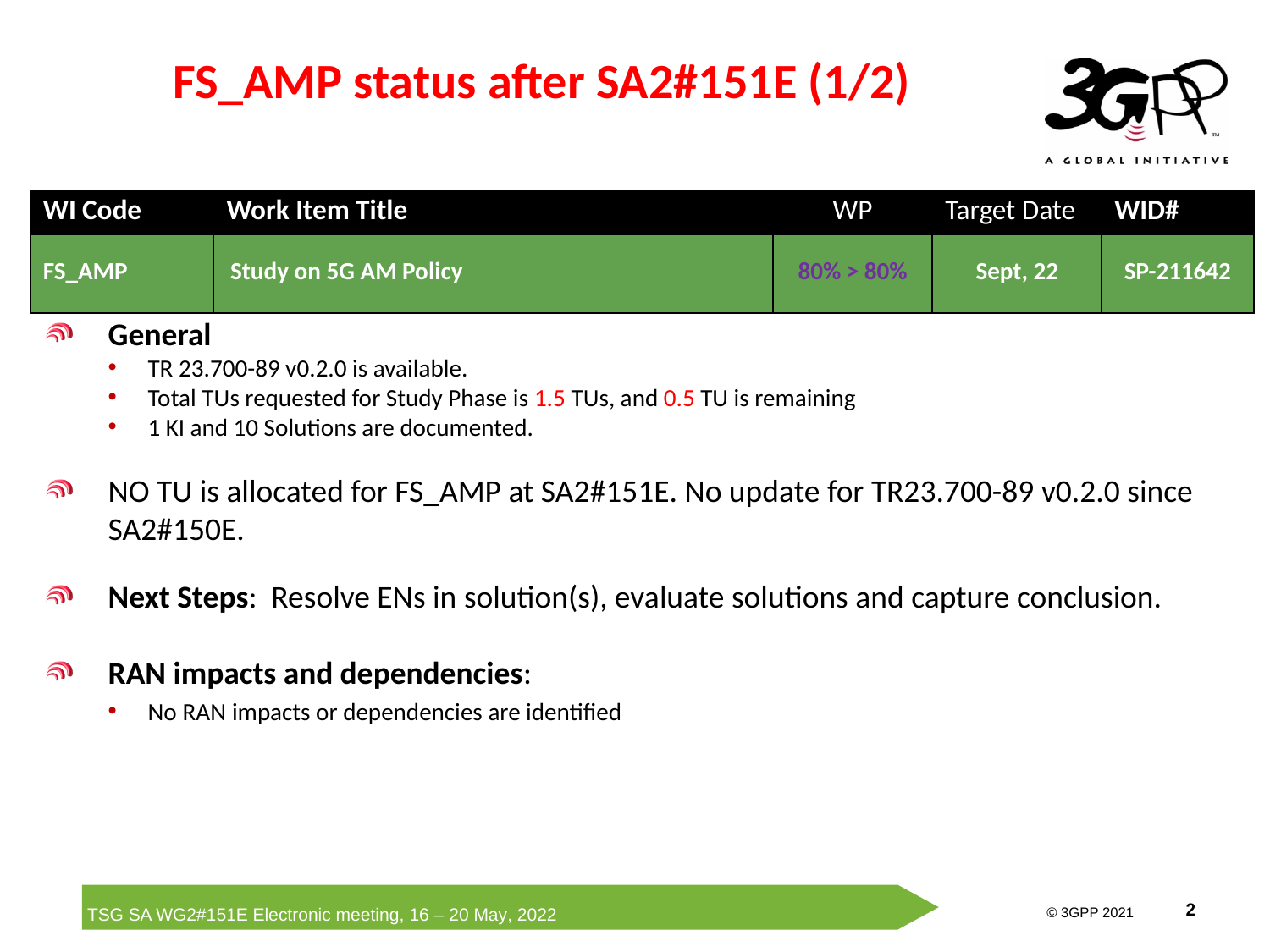

# FS_AMP status after SA2#151E (1/2)
| WI Code | Work Item Title | WP | Target Date | WID# |
| --- | --- | --- | --- | --- |
| FS\_AMP | Study on 5G AM Policy | 80% > 80% | Sept, 22 | SP-211642 |
General
TR 23.700-89 v0.2.0 is available.
Total TUs requested for Study Phase is 1.5 TUs, and 0.5 TU is remaining
1 KI and 10 Solutions are documented.

NO TU is allocated for FS_AMP at SA2#151E. No update for TR23.700-89 v0.2.0 since SA2#150E.

Next Steps:  Resolve ENs in solution(s), evaluate solutions and capture conclusion.

RAN impacts and dependencies:
No RAN impacts or dependencies are identified